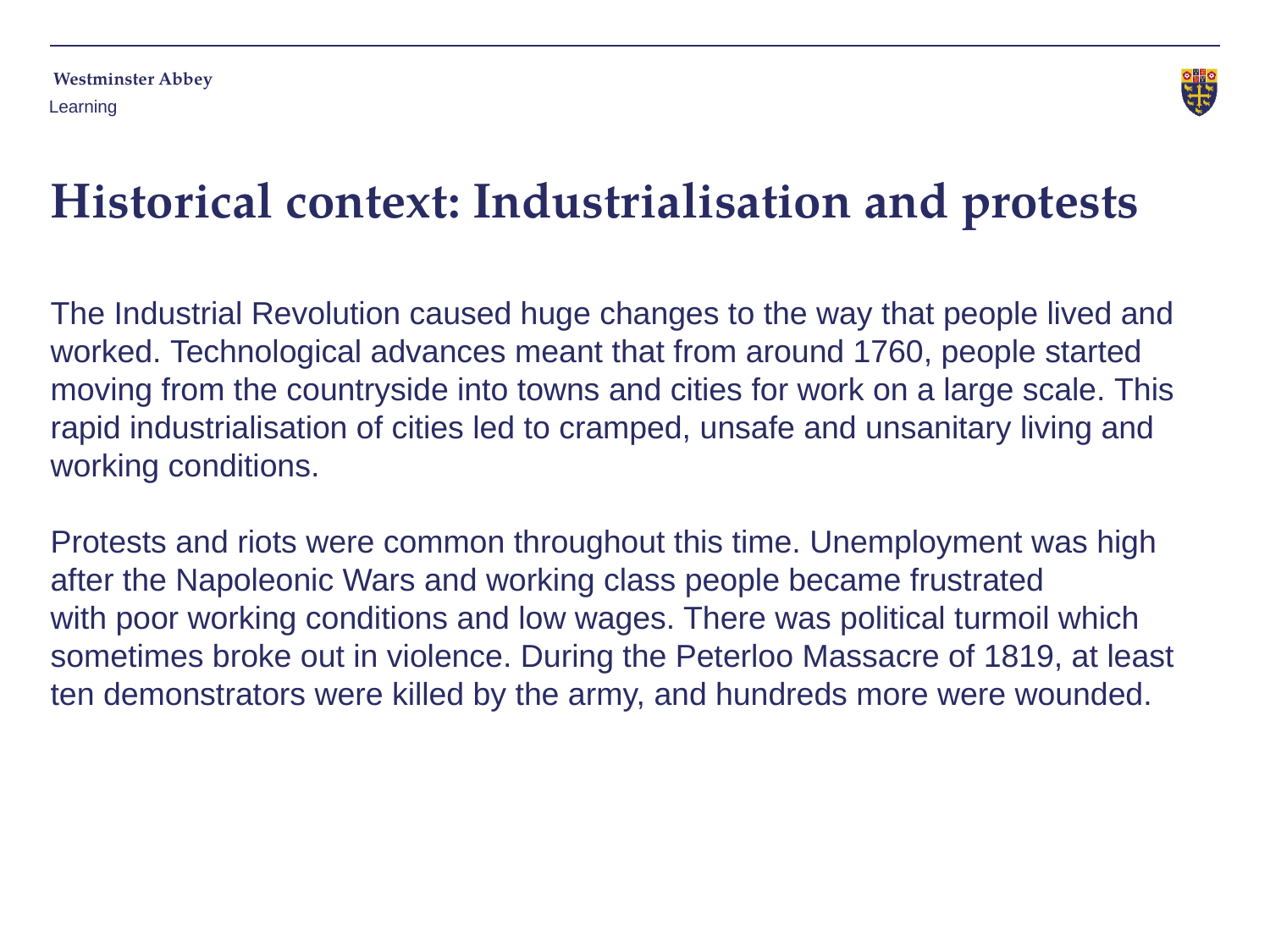

Learning
# Historical context: Industrialisation and protests
The Industrial Revolution caused huge changes to the way that people lived and worked. Technological advances meant that from around 1760, people started moving from the countryside into towns and cities for work on a large scale. This rapid industrialisation of cities led to cramped, unsafe and unsanitary living and working conditions.

Protests and riots were common throughout this time. Unemployment was high after the Napoleonic Wars and working class people became frustrated with poor working conditions and low wages. There was political turmoil which sometimes broke out in violence. During the Peterloo Massacre of 1819, at least ten demonstrators were killed by the army, and hundreds more were wounded.